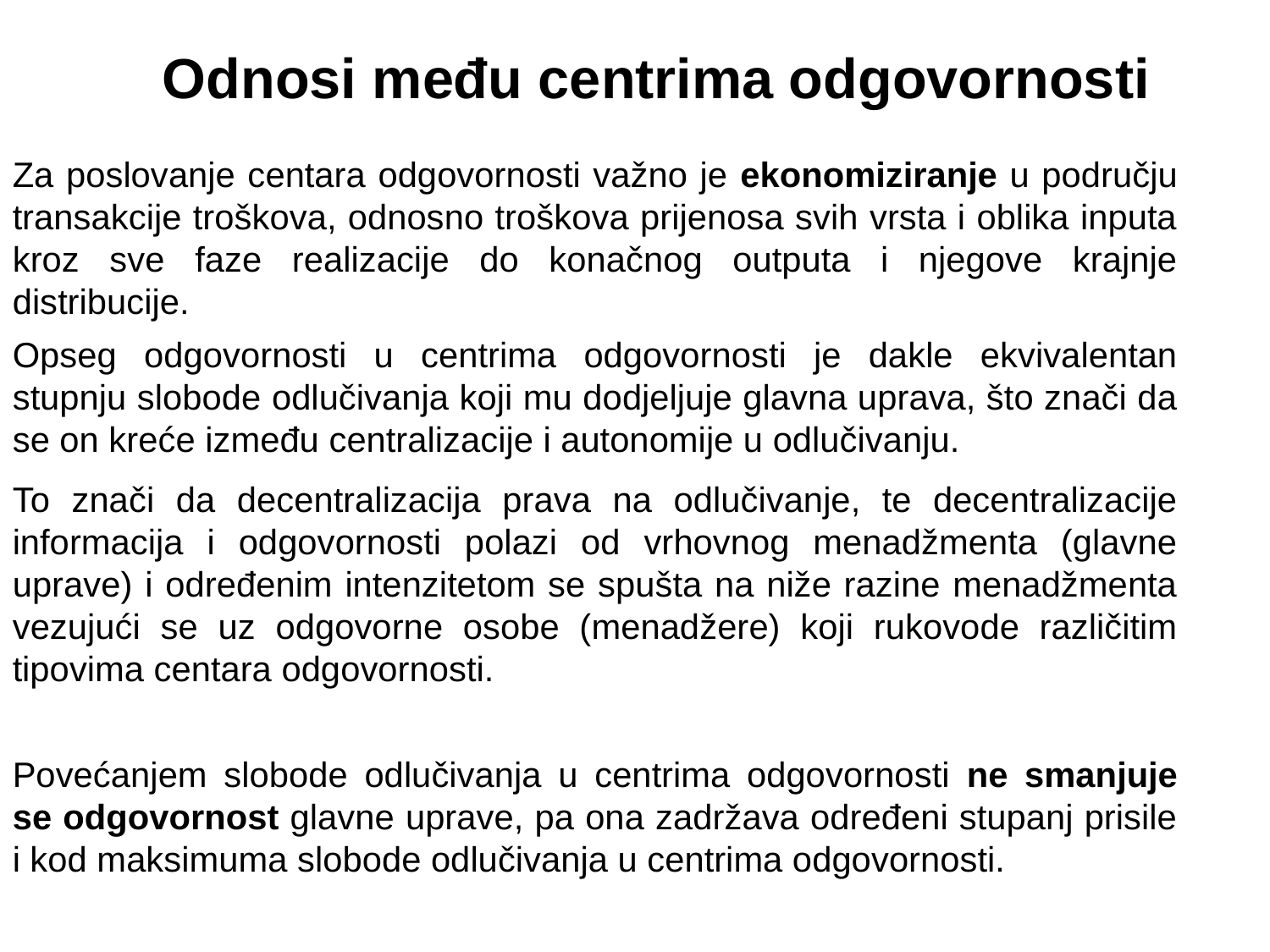

Odnosi među centrima odgovornosti
Za poslovanje centara odgovornosti važno je ekonomiziranje u području transakcije troškova, odnosno troškova prijenosa svih vrsta i oblika inputa kroz sve faze realizacije do konačnog outputa i njegove krajnje distribucije.
Opseg odgovornosti u centrima odgovornosti je dakle ekvivalentan stupnju slobode odlučivanja koji mu dodjeljuje glavna uprava, što znači da se on kreće između centralizacije i autonomije u odlučivanju.
To znači da decentralizacija prava na odlučivanje, te decentralizacije informacija i odgovornosti polazi od vrhovnog menadžmenta (glavne uprave) i određenim intenzitetom se spušta na niže razine menadžmenta vezujući se uz odgovorne osobe (menadžere) koji rukovode različitim tipovima centara odgovornosti.
Povećanjem slobode odlučivanja u centrima odgovornosti ne smanjuje se odgovornost glavne uprave, pa ona zadržava određeni stupanj prisile i kod maksimuma slobode odlučivanja u centrima odgovornosti.